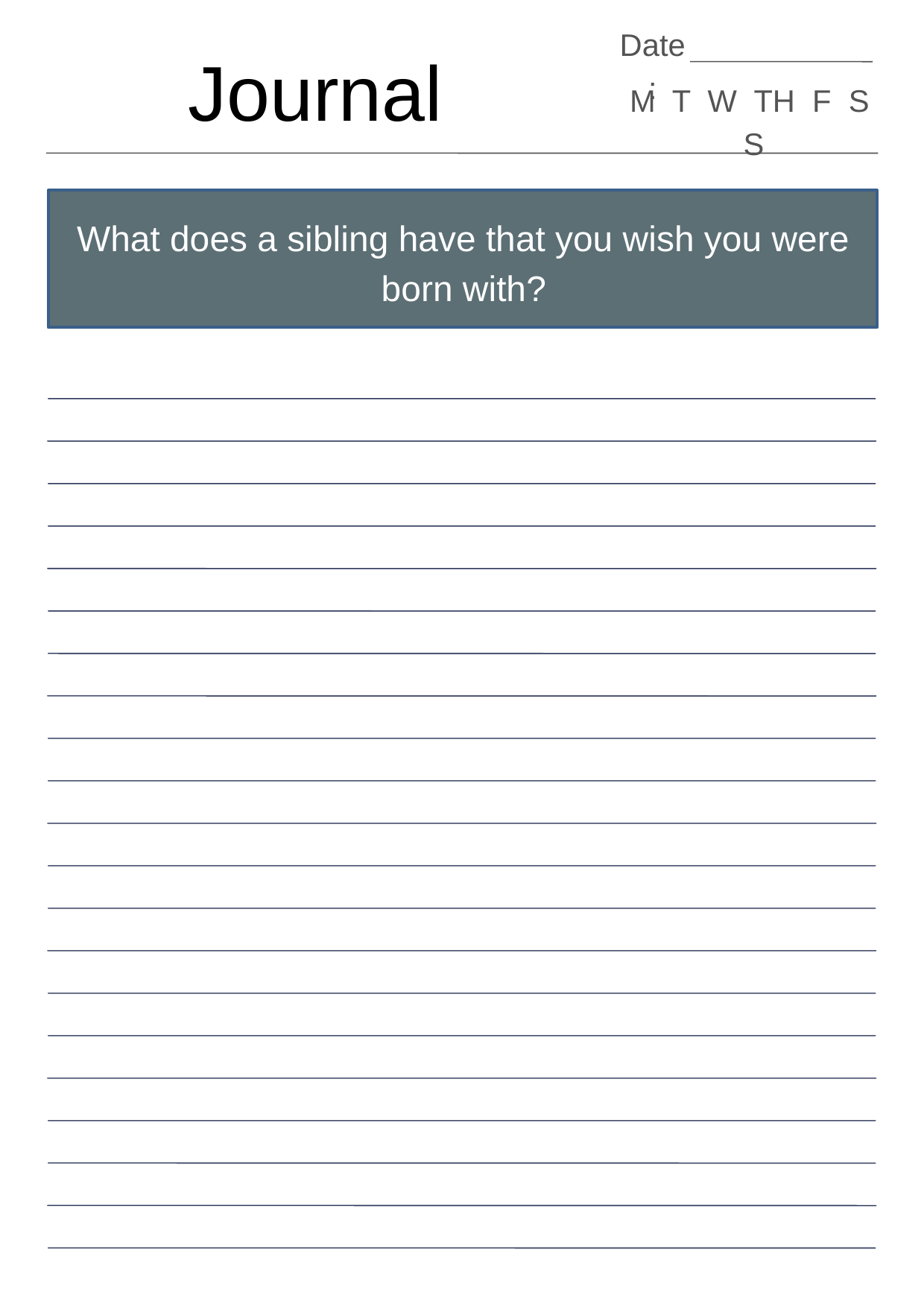

Date:
Journal

M  T  W  TH  F  S  S

What does a sibling have that you wish you were born with?